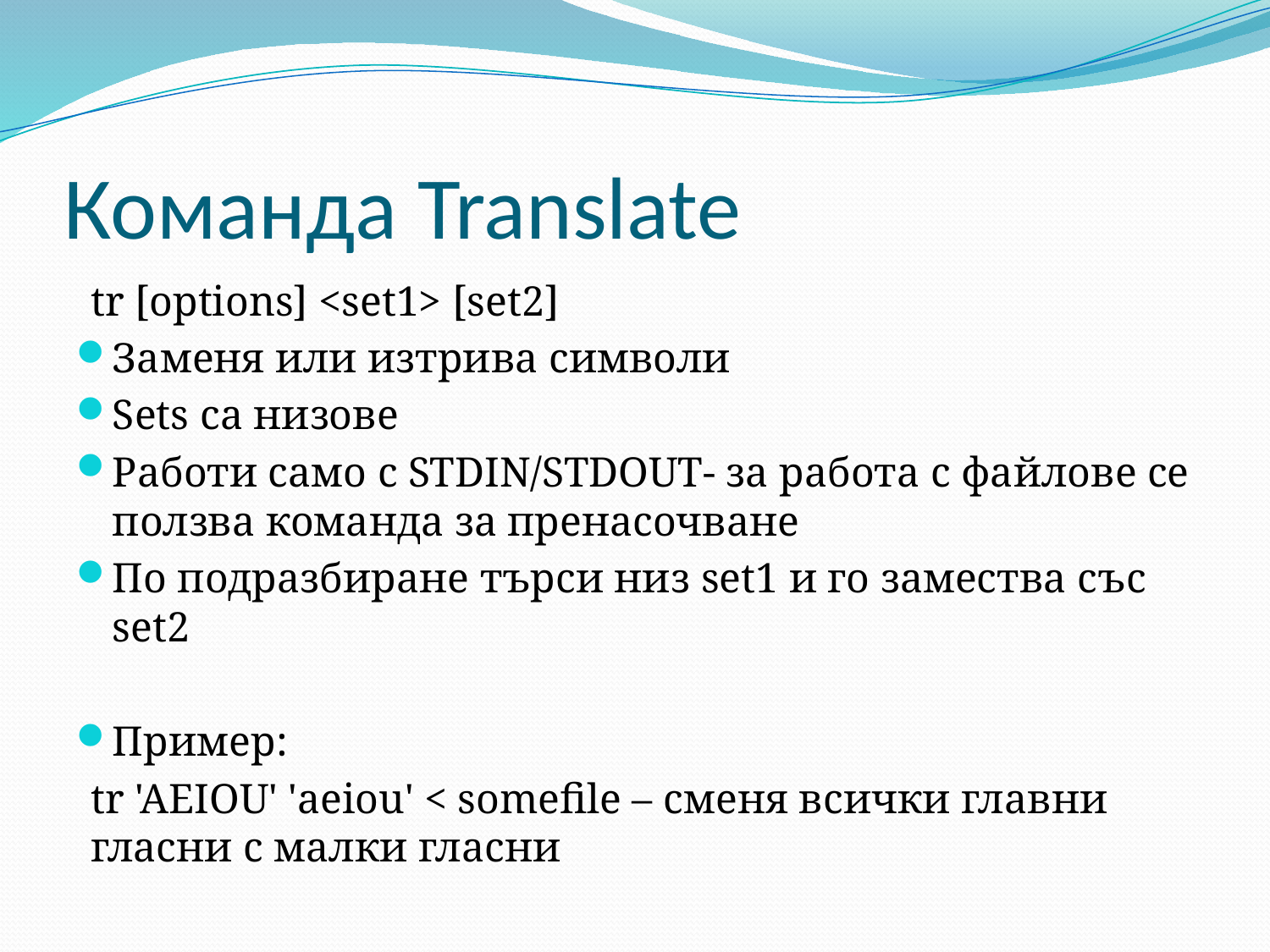

# Команда Translate
tr [options] <set1> [set2]
Заменя или изтрива символи
Sets са низове
Работи само с STDIN/STDOUT- за работа с файлове се ползва команда за пренасочване
По подразбиране търси низ set1 и го замества със set2

Пример:
tr 'AEIOU' 'aeiou' < somefile – сменя всички главни гласни с малки гласни